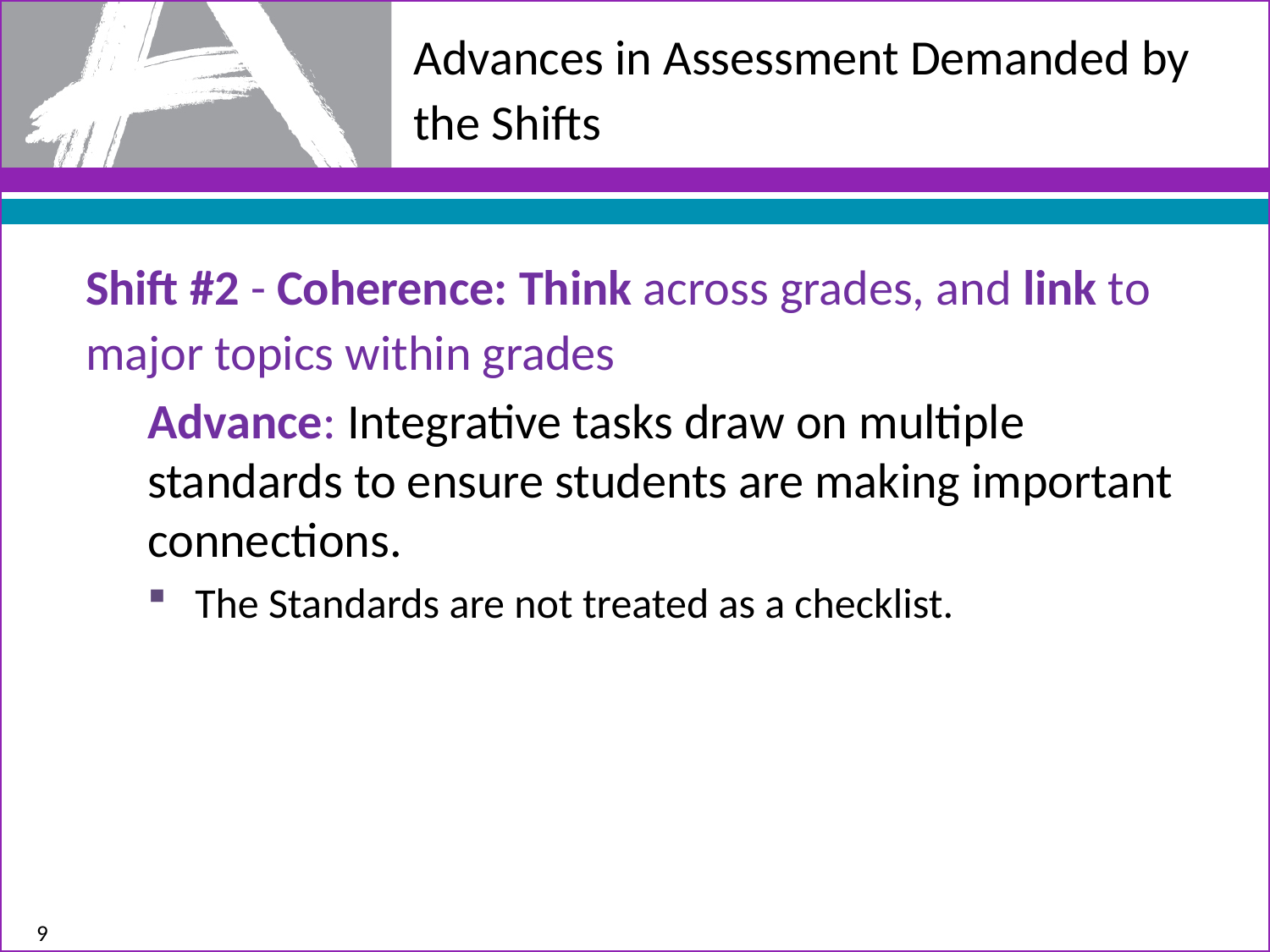

# Advances in Assessment Demanded by the Shifts
Shift #2 - Coherence: Think across grades, and link to major topics within grades
Advance: Integrative tasks draw on multiple standards to ensure students are making important connections.
The Standards are not treated as a checklist.

9